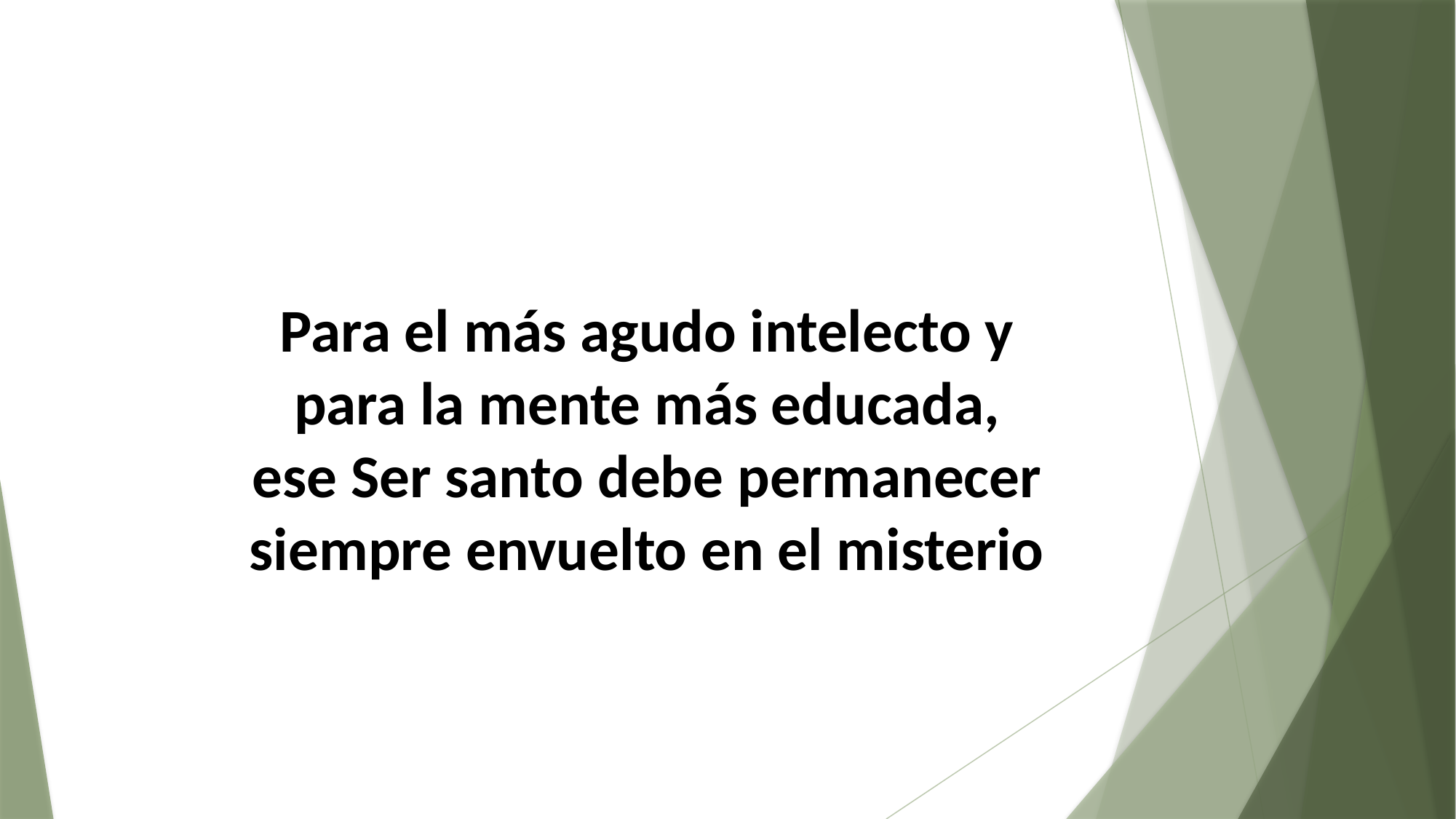

Para el más agudo intelecto y para la mente más educada, ese Ser santo debe permanecer siempre envuelto en el misterio